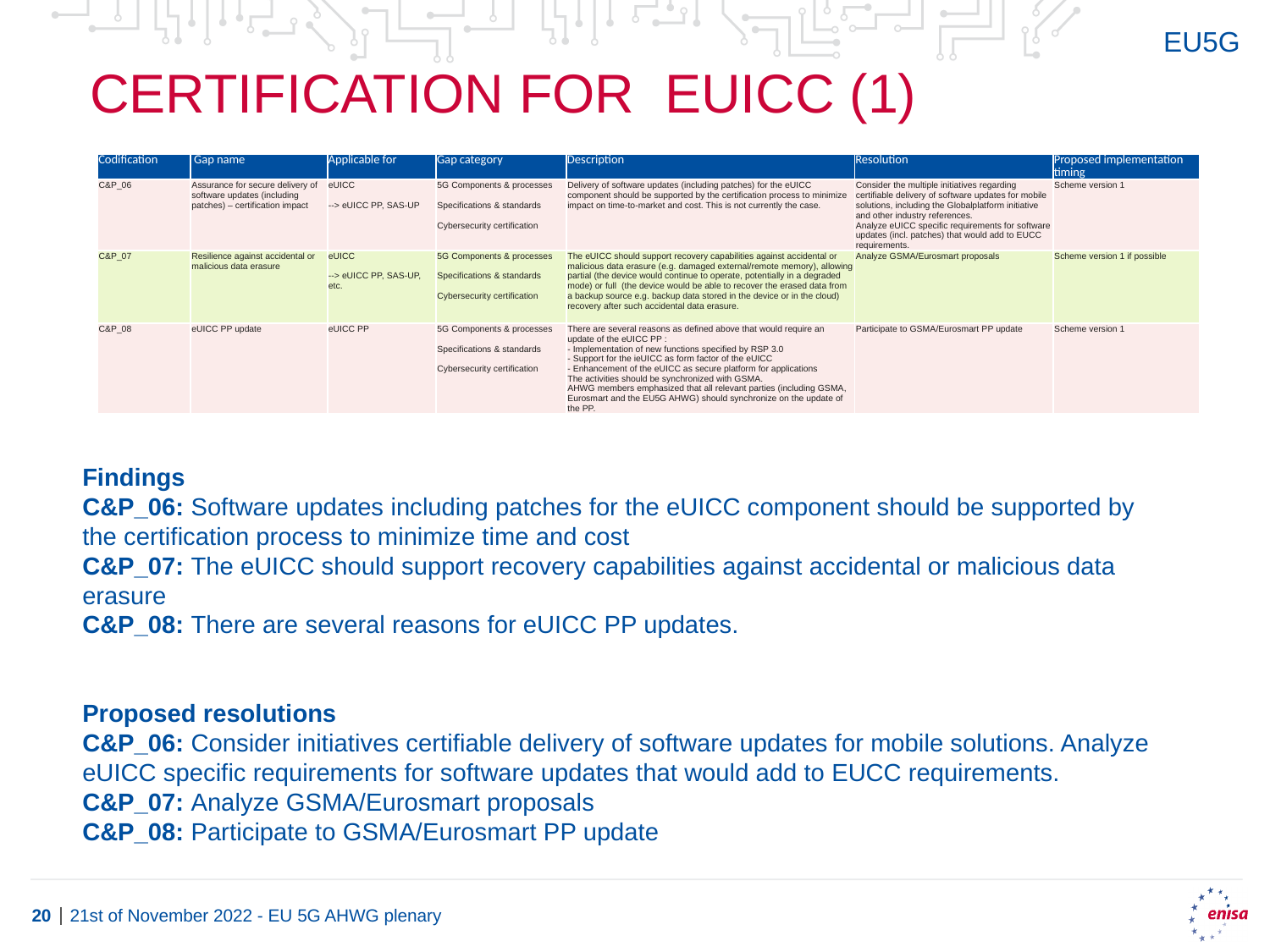

EU5G

# Certification for  eUICC (1)
| Codification | Gap name | Applicable for | Gap category | Description | Resolution | Proposed implementation timing |
| --- | --- | --- | --- | --- | --- | --- |
| C&P\_06 | Assurance for secure delivery of software updates (including patches) – certification impact | eUICC --> eUICC PP, SAS-UP | 5G Components & processes Specifications & standards Cybersecurity certification | Delivery of software updates (including patches) for the eUICC component should be supported by the certification process to minimize impact on time-to-market and cost. This is not currently the case. | Consider the multiple initiatives regarding certifiable delivery of software updates for mobile solutions, including the Globalplatform initiative and other industry references. Analyze eUICC specific requirements for software updates (incl. patches) that would add to EUCC requirements. | Scheme version 1 |
| C&P\_07 | Resilience against accidental or malicious data erasure | eUICC --> eUICC PP, SAS-UP, etc. | 5G Components & processes Specifications & standards Cybersecurity certification | The eUICC should support recovery capabilities against accidental or malicious data erasure (e.g. damaged external/remote memory), allowing partial (the device would continue to operate, potentially in a degraded mode) or full (the device would be able to recover the erased data from a backup source e.g. backup data stored in the device or in the cloud) recovery after such accidental data erasure. | Analyze GSMA/Eurosmart proposals | Scheme version 1 if possible |
| C&P\_08 | eUICC PP update | eUICC PP | 5G Components & processes Specifications & standards Cybersecurity certification | There are several reasons as defined above that would require an update of the eUICC PP : - Implementation of new functions specified by RSP 3.0 - Support for the ieUICC as form factor of the eUICC - Enhancement of the eUICC as secure platform for applications The activities should be synchronized with GSMA. AHWG members emphasized that all relevant parties (including GSMA, Eurosmart and the EU5G AHWG) should synchronize on the update of the PP. | Participate to GSMA/Eurosmart PP update | Scheme version 1 |
Findings
C&P_06: Software updates including patches for the eUICC component should be supported by the certification process to minimize time and cost
C&P_07: The eUICC should support recovery capabilities against accidental or malicious data erasure
C&P_08: There are several reasons for eUICC PP updates.

Proposed resolutions
C&P_06: Consider initiatives certifiable delivery of software updates for mobile solutions. Analyze eUICC specific requirements for software updates that would add to EUCC requirements.
C&P_07: Analyze GSMA/Eurosmart proposals
C&P_08: Participate to GSMA/Eurosmart PP update
21st of November 2022 - EU 5G AHWG plenary